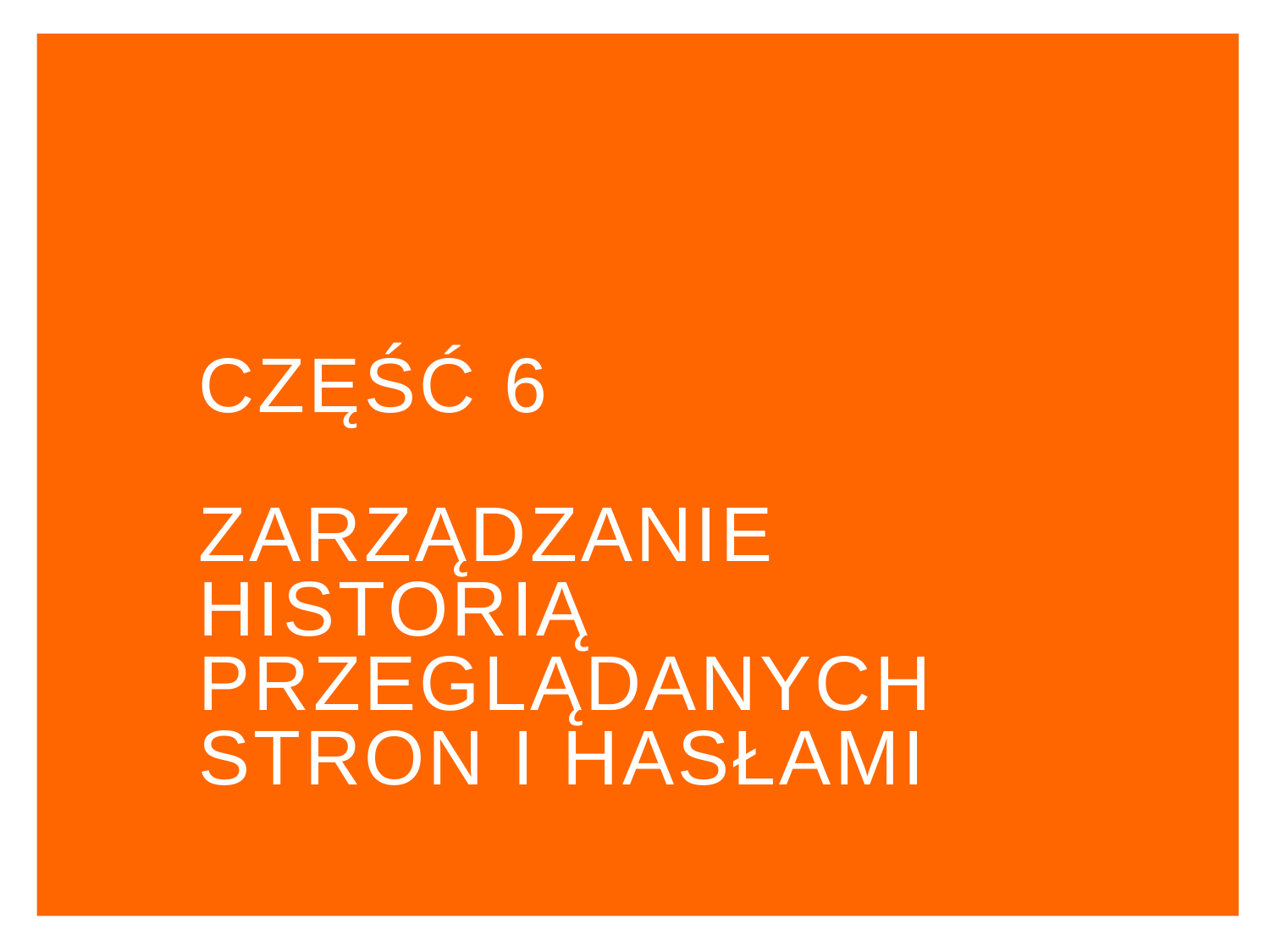

# Część 6 zarządzanie historią przeglądanych stron i hasłami